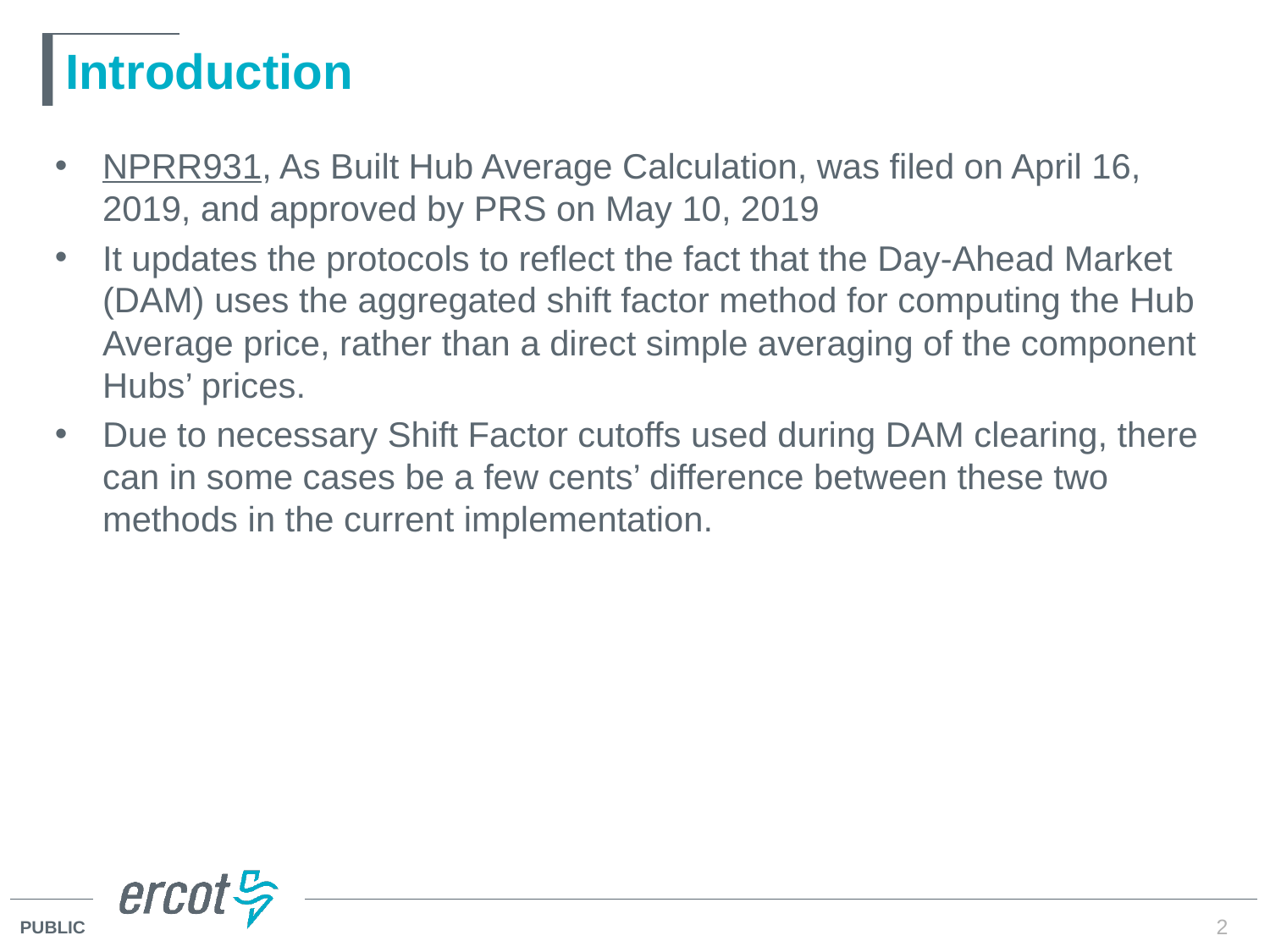

# Introduction
NPRR931, As Built Hub Average Calculation, was filed on April 16, 2019, and approved by PRS on May 10, 2019
It updates the protocols to reflect the fact that the Day-Ahead Market (DAM) uses the aggregated shift factor method for computing the Hub Average price, rather than a direct simple averaging of the component Hubs’ prices.
Due to necessary Shift Factor cutoffs used during DAM clearing, there can in some cases be a few cents’ difference between these two methods in the current implementation.

2